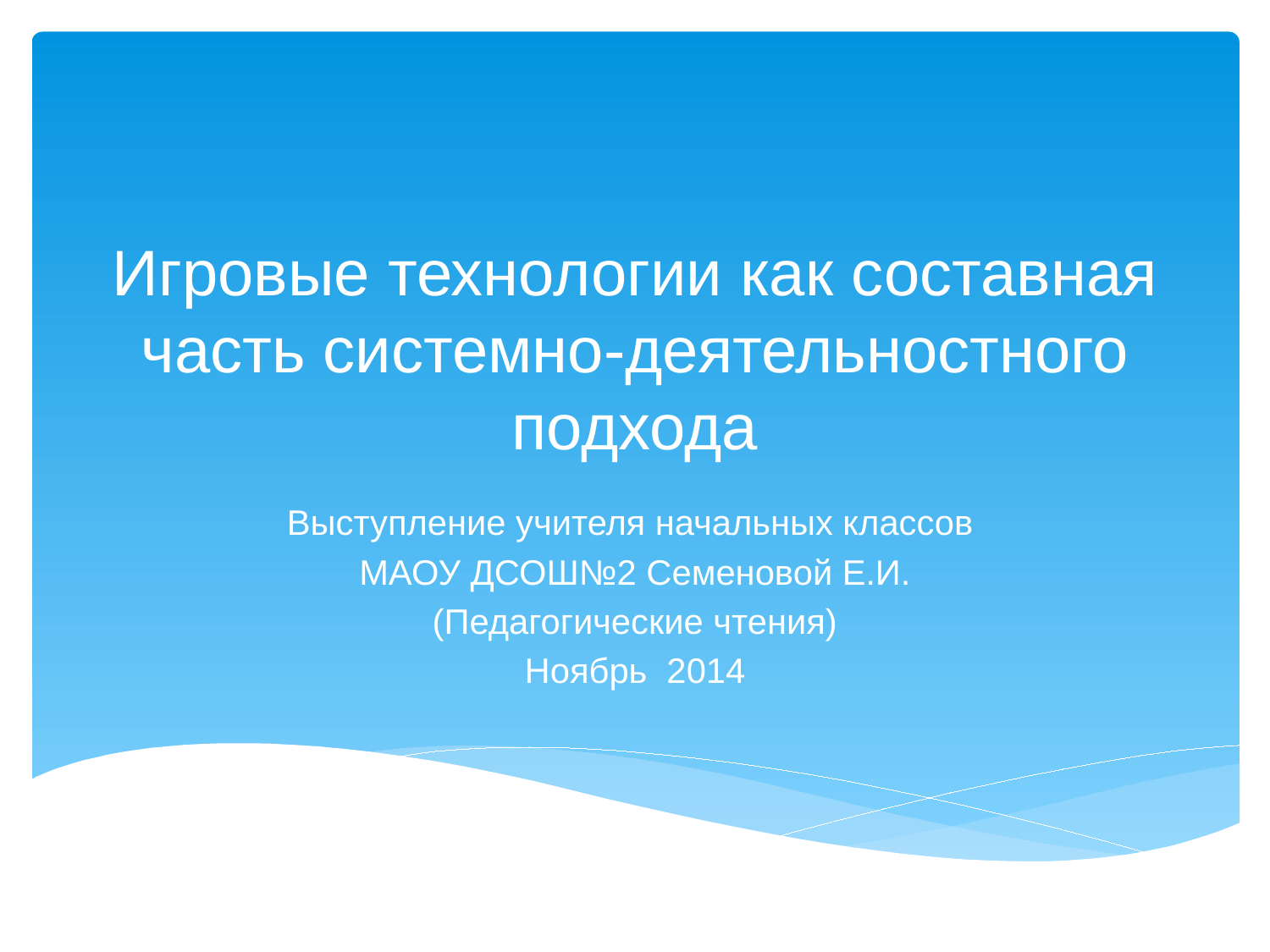

# Игровые технологии как составная часть системно-деятельностного подхода
Выступление учителя начальных классов
МАОУ ДСОШ№2 Семеновой Е.И.
(Педагогические чтения)
Ноябрь  2014